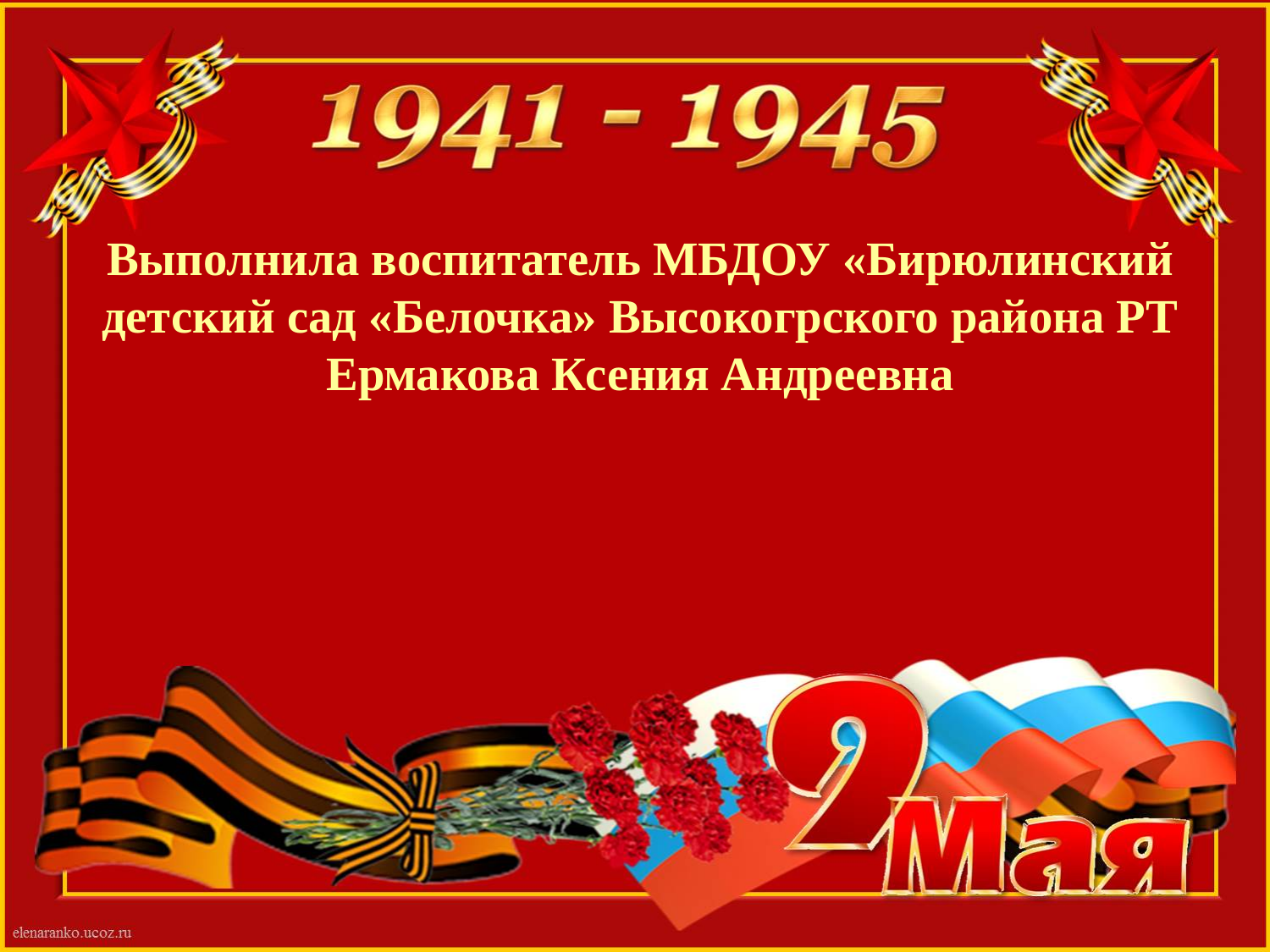

# Выполнила воспитатель МБДОУ «Бирюлинский детский сад «Белочка» Высокогрского района РТ Ермакова Ксения Андреевна